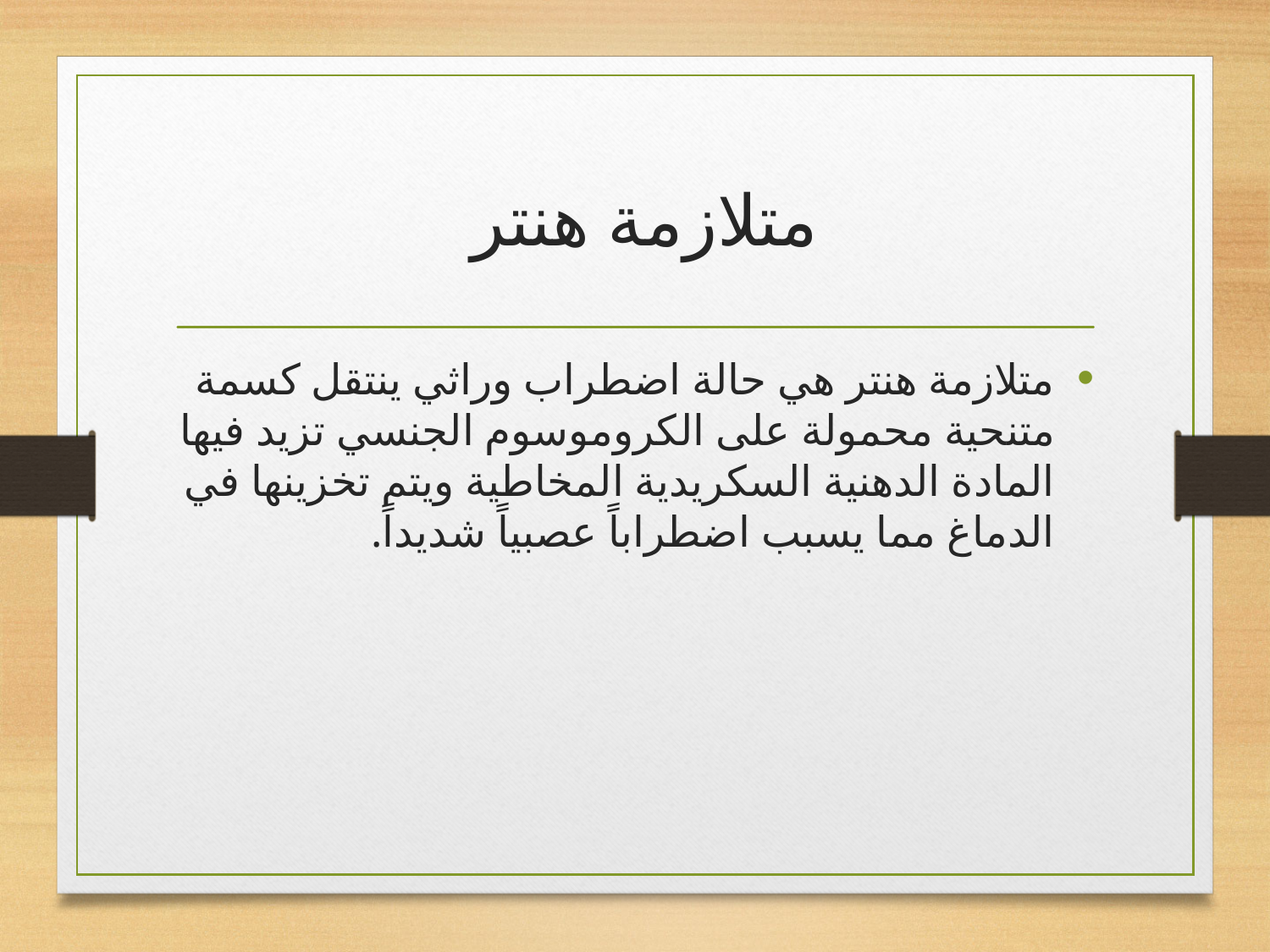

# متلازمة هنتر
متلازمة هنتر هي حالة اضطراب وراثي ينتقل كسمة متنحية محمولة على الكروموسوم الجنسي تزيد فيها المادة الدهنية السكريدية المخاطية ويتم تخزينها في الدماغ مما يسبب اضطراباً عصبياً شديداً.